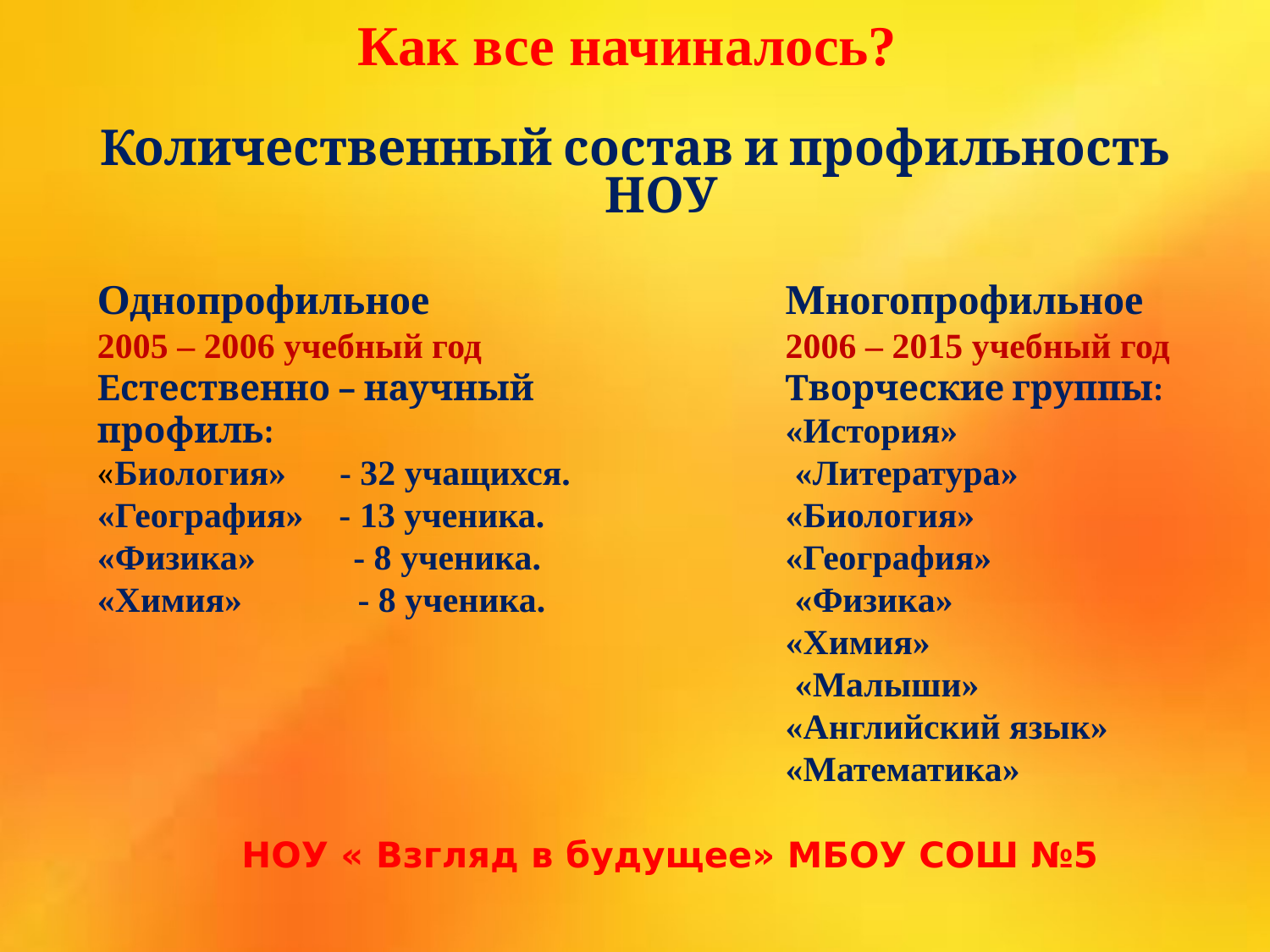

Как все начиналось?
Количественный состав и профильность НОУ

Однопрофильное
2005 – 2006 учебный год
Естественно – научный профиль:
«Биология»      - 32 учащихся.
«География»    - 13 ученика.
«Физика»           - 8 ученика.
«Химия»             - 8 ученика.
     Многопрофильное
2006 – 2015 учебный год
Творческие группы:
«История»
       «Литература»
«Биология»
«География»
       «Физика»
«Химия»
       «Малыши»
«Английский язык»
«Математика»

НОУ « Взгляд в будущее» МБОУ СОШ №5